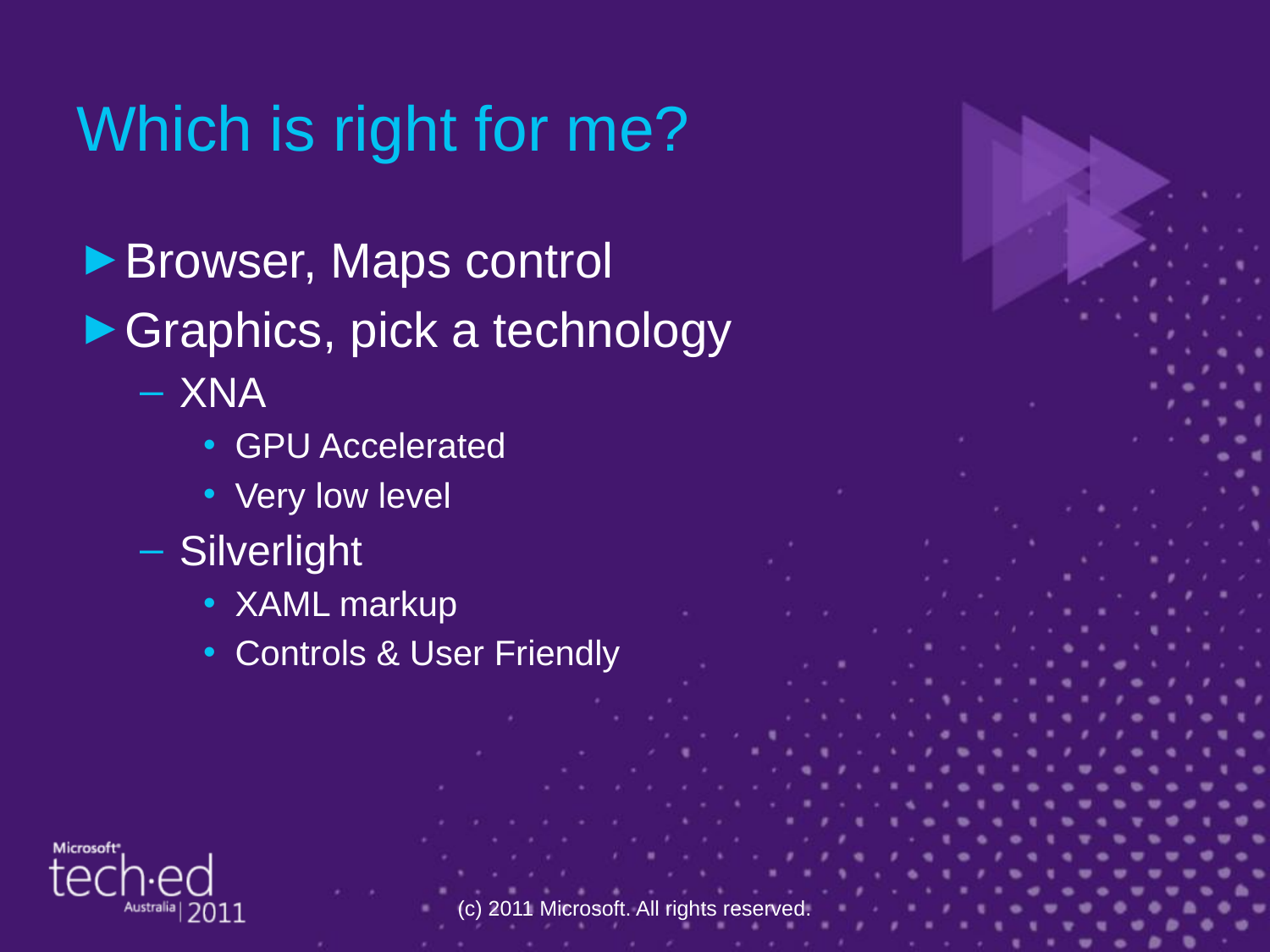

# Which is right for me?
Browser, Maps control
Graphics, pick a technology
XNA
GPU Accelerated
Very low level
Silverlight
XAML markup
Controls & User Friendly
(c) 2011 Microsoft. All rights reserved.